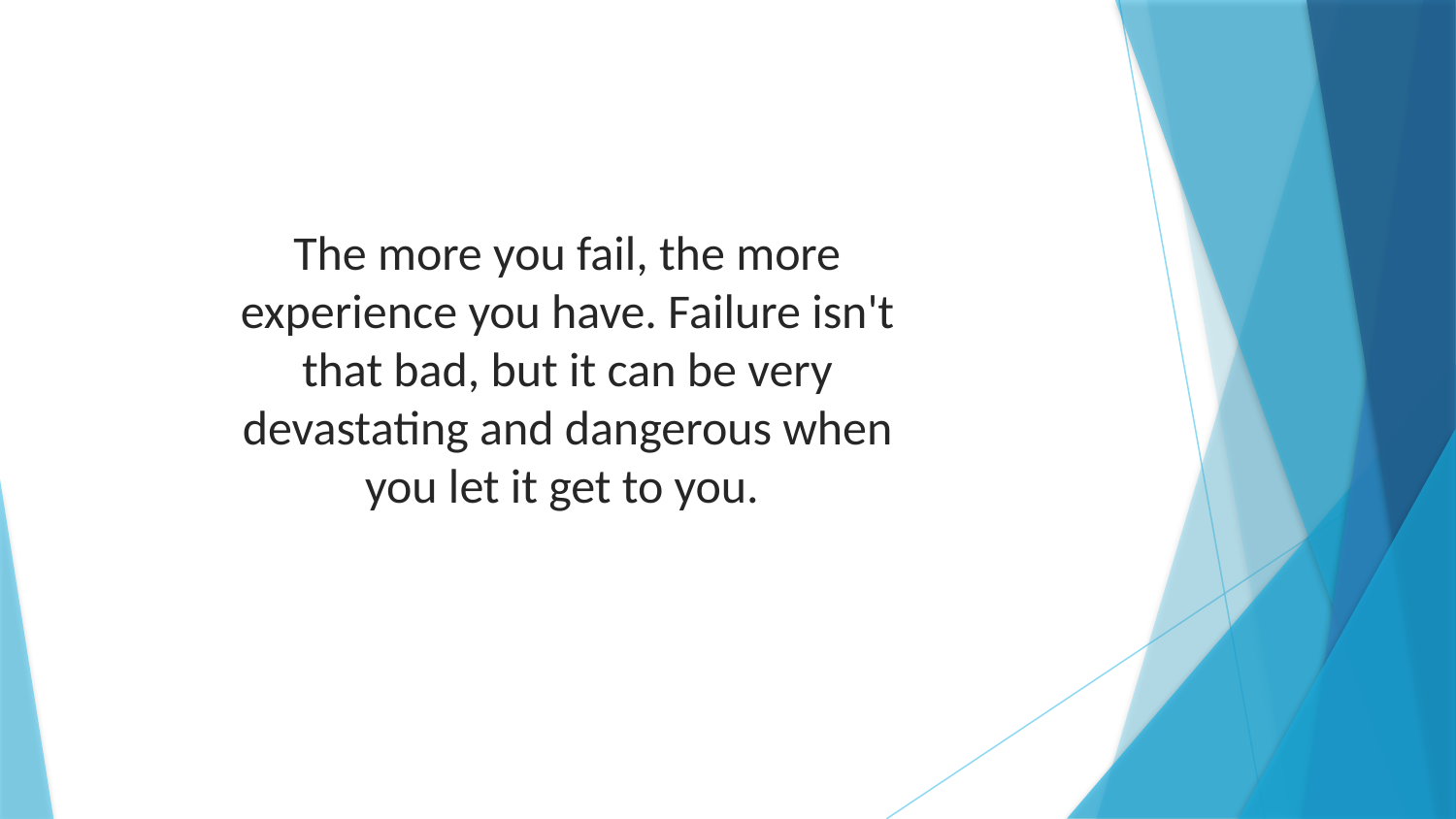

The more you fail, the more experience you have. Failure isn't that bad, but it can be very devastating and dangerous when you let it get to you.